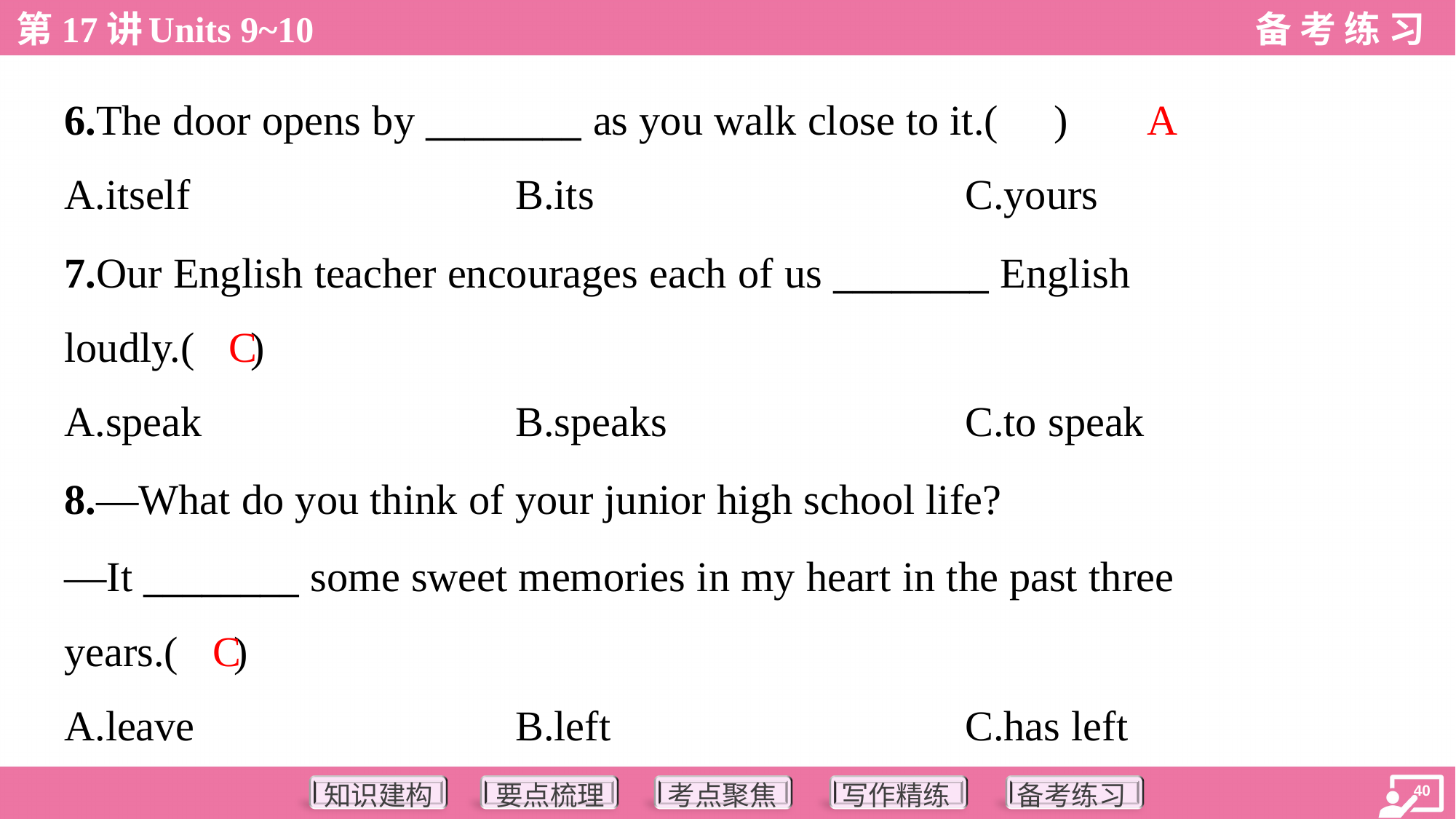

A
6.The door opens by ________ as you walk close to it.(     )
A.itself	B.its	C.yours
7.Our English teacher encourages each of us ________ English
loudly.(     )
C
A.speak	B.speaks	C.to speak
8.—What do you think of your junior high school life?
—It ________ some sweet memories in my heart in the past three
years.(     )
C
A.leave	B.left	C.has left